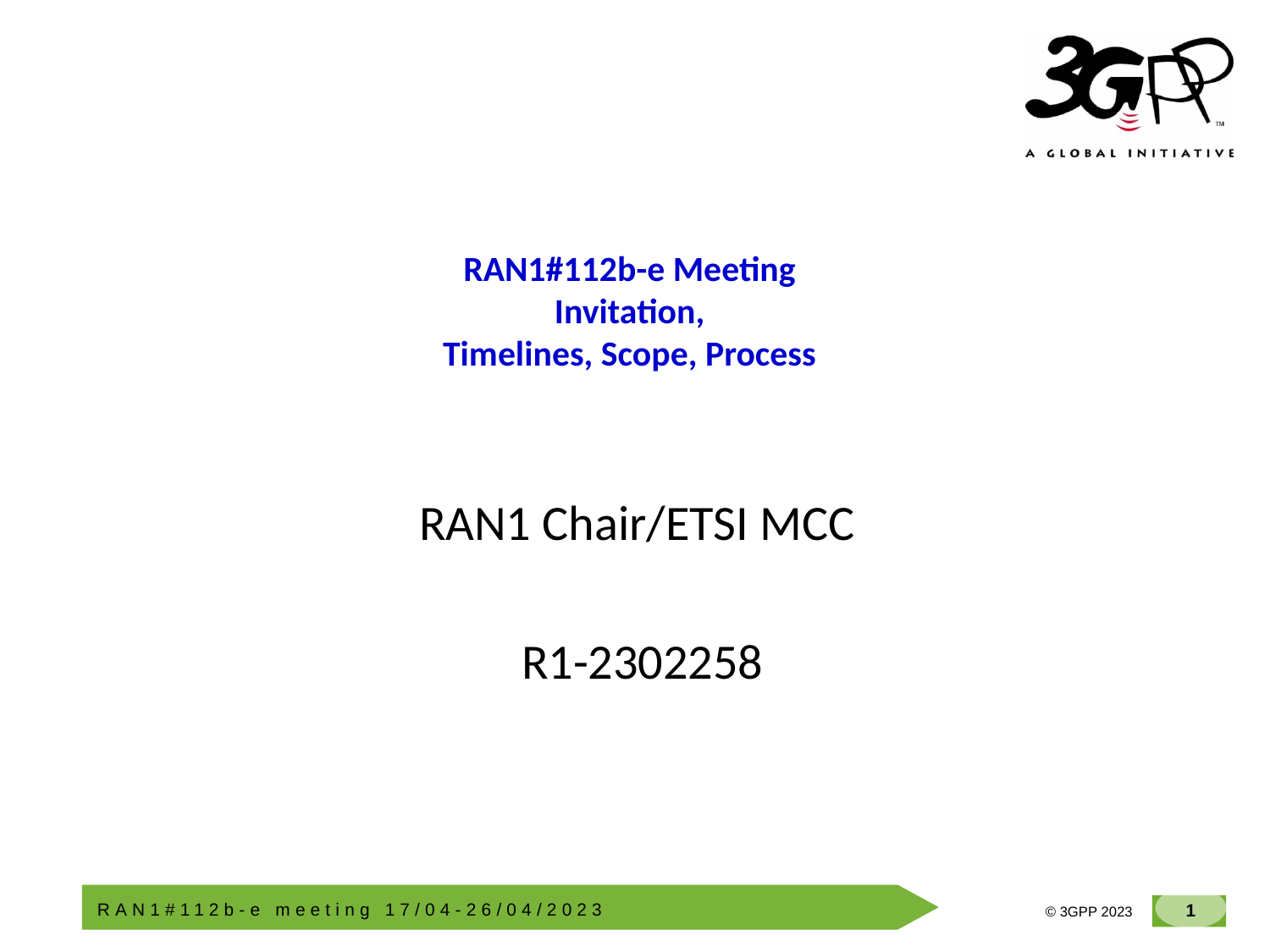

# RAN1#112b-e Meeting Invitation, Timelines, Scope, Process
RAN1 Chair/ETSI MCC

 R1-2302258